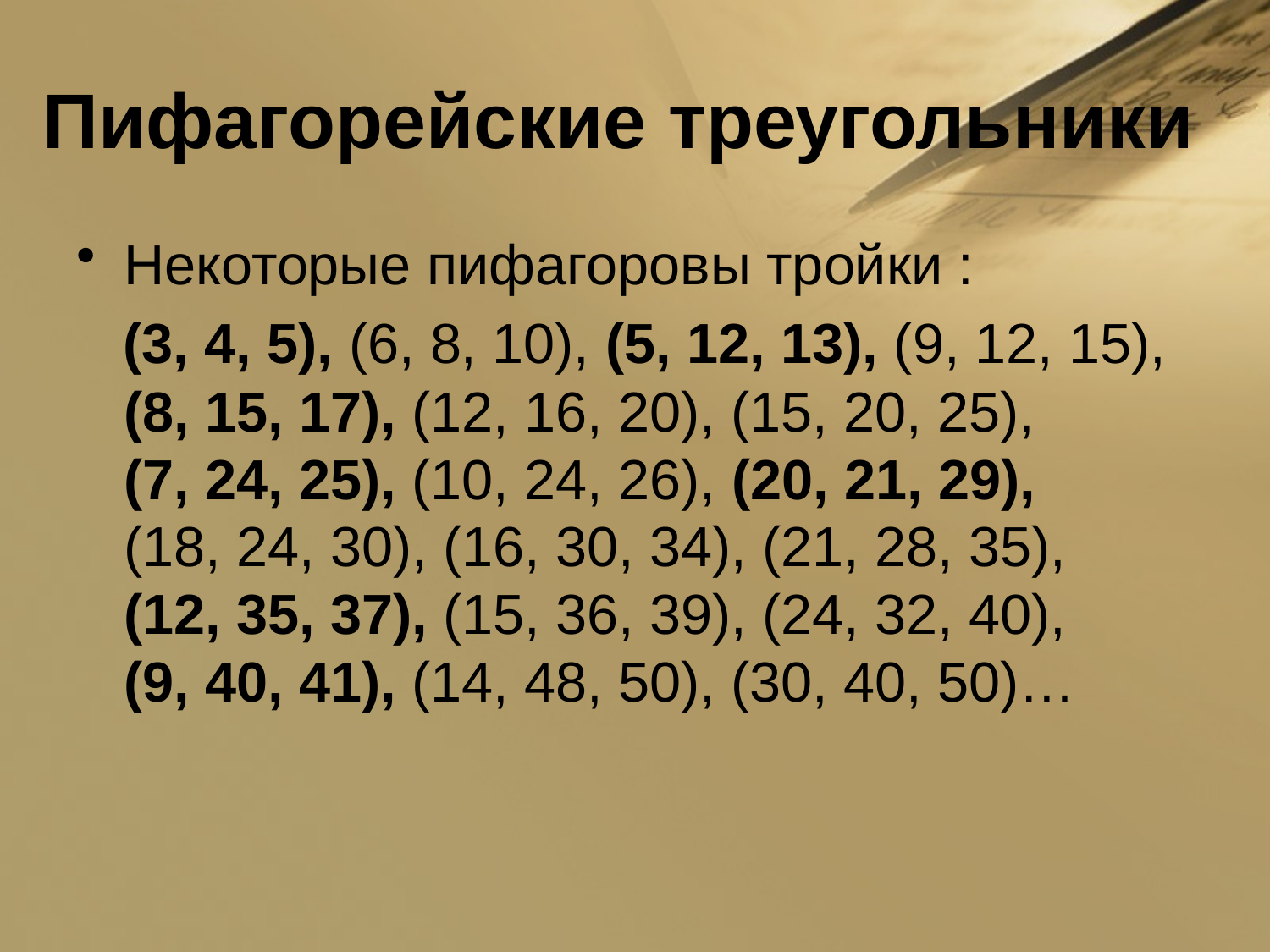

# Пифагорейские треугольники
Некоторые пифагоровы тройки :
   (3, 4, 5), (6, 8, 10), (5, 12, 13), (9, 12, 15), (8, 15, 17), (12, 16, 20), (15, 20, 25), (7, 24, 25), (10, 24, 26), (20, 21, 29), (18, 24, 30), (16, 30, 34), (21, 28, 35), (12, 35, 37), (15, 36, 39), (24, 32, 40), (9, 40, 41), (14, 48, 50), (30, 40, 50)…